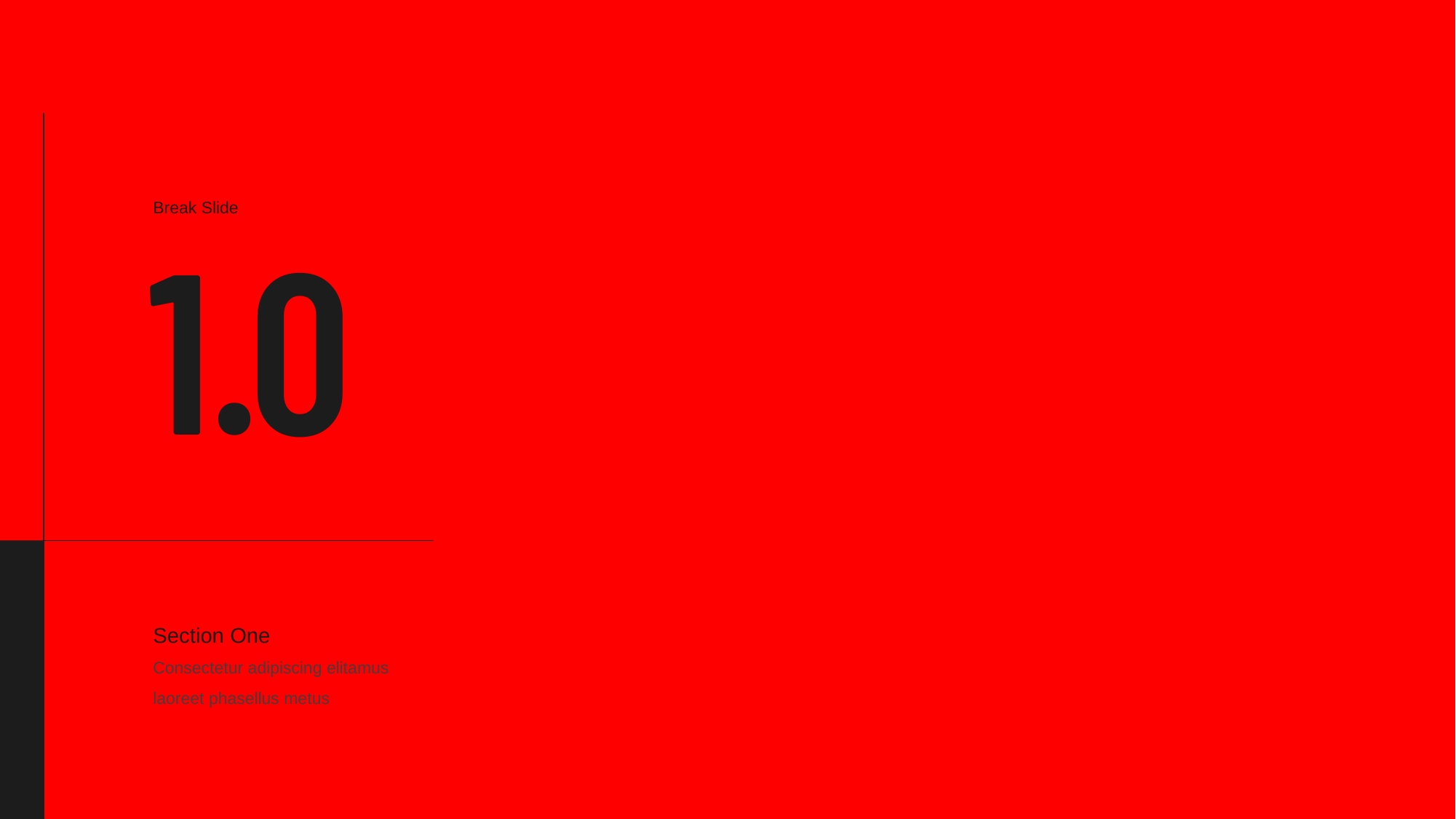

Break Slide
1.0
Section One
Consectetur adipiscing elitamus laoreet phasellus metus